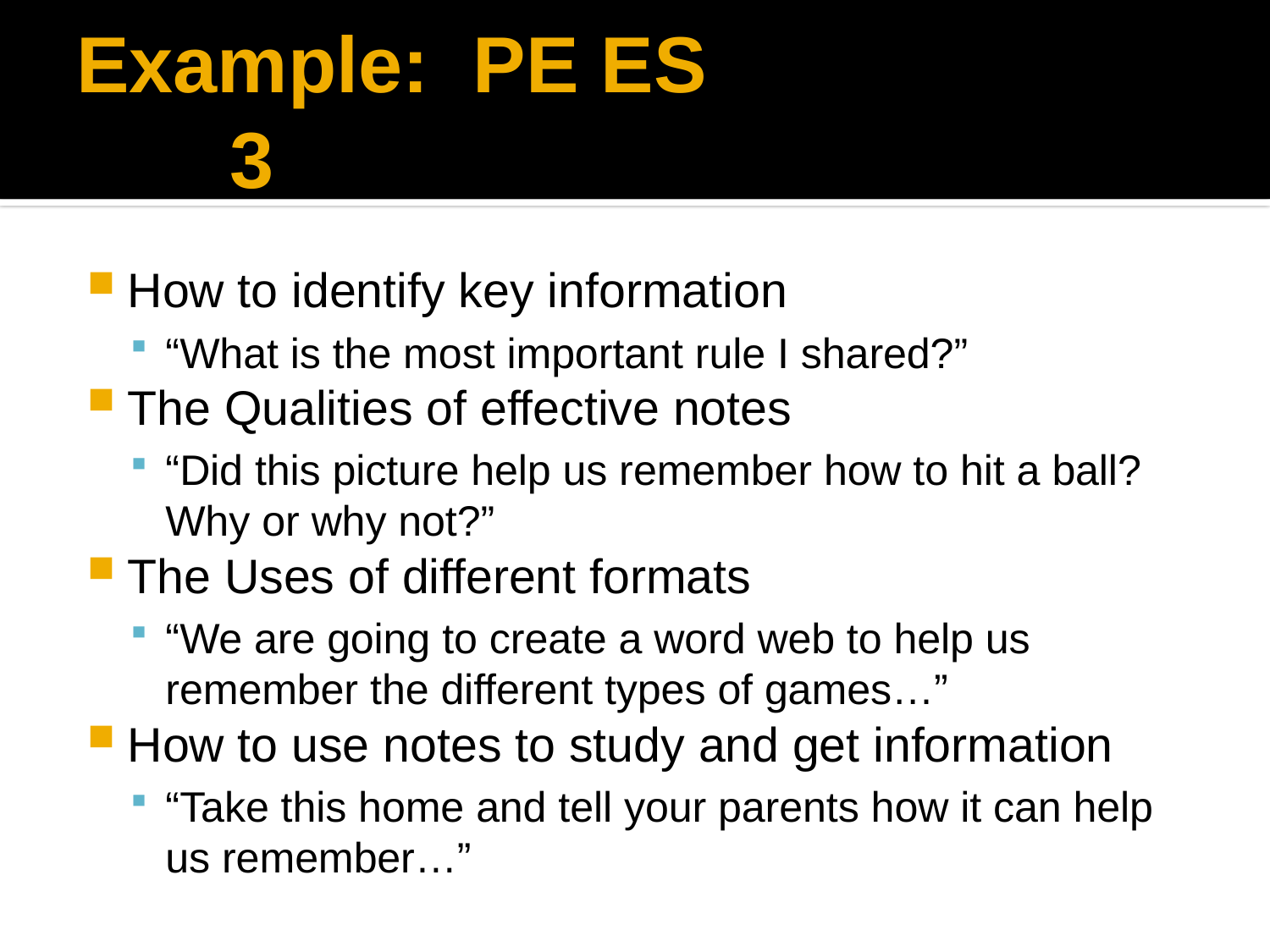

# Example:  PE ES                              3
How to identify key information
“What is the most important rule I shared?”
The Qualities of effective notes
“Did this picture help us remember how to hit a ball? Why or why not?”
The Uses of different formats
“We are going to create a word web to help us remember the different types of games…”
How to use notes to study and get information
“Take this home and tell your parents how it can help us remember…”